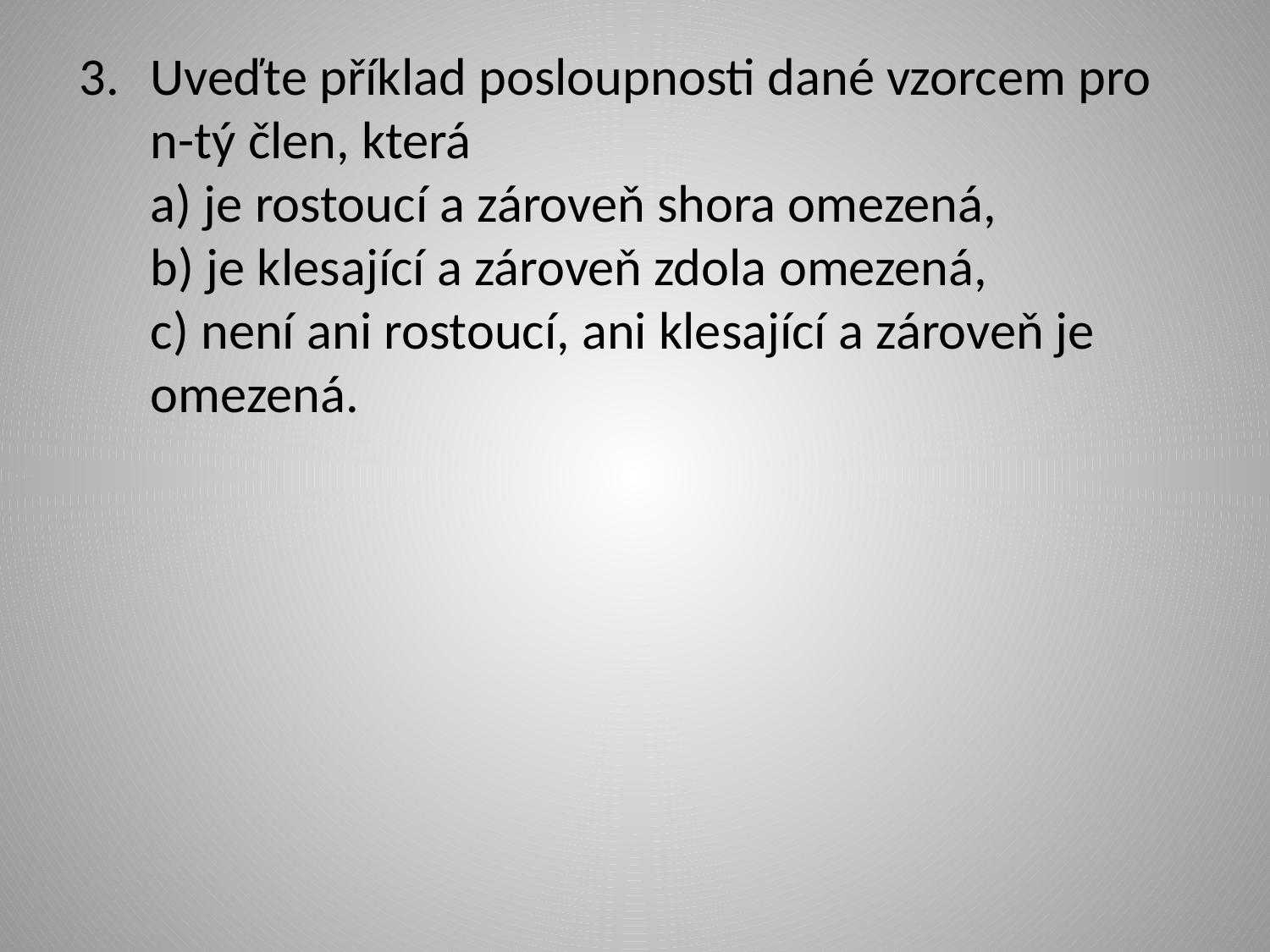

Uveďte příklad posloupnosti dané vzorcem pro n-tý člen, která
a) je rostoucí a zároveň shora omezená,
b) je klesající a zároveň zdola omezená,
c) není ani rostoucí, ani klesající a zároveň je omezená.